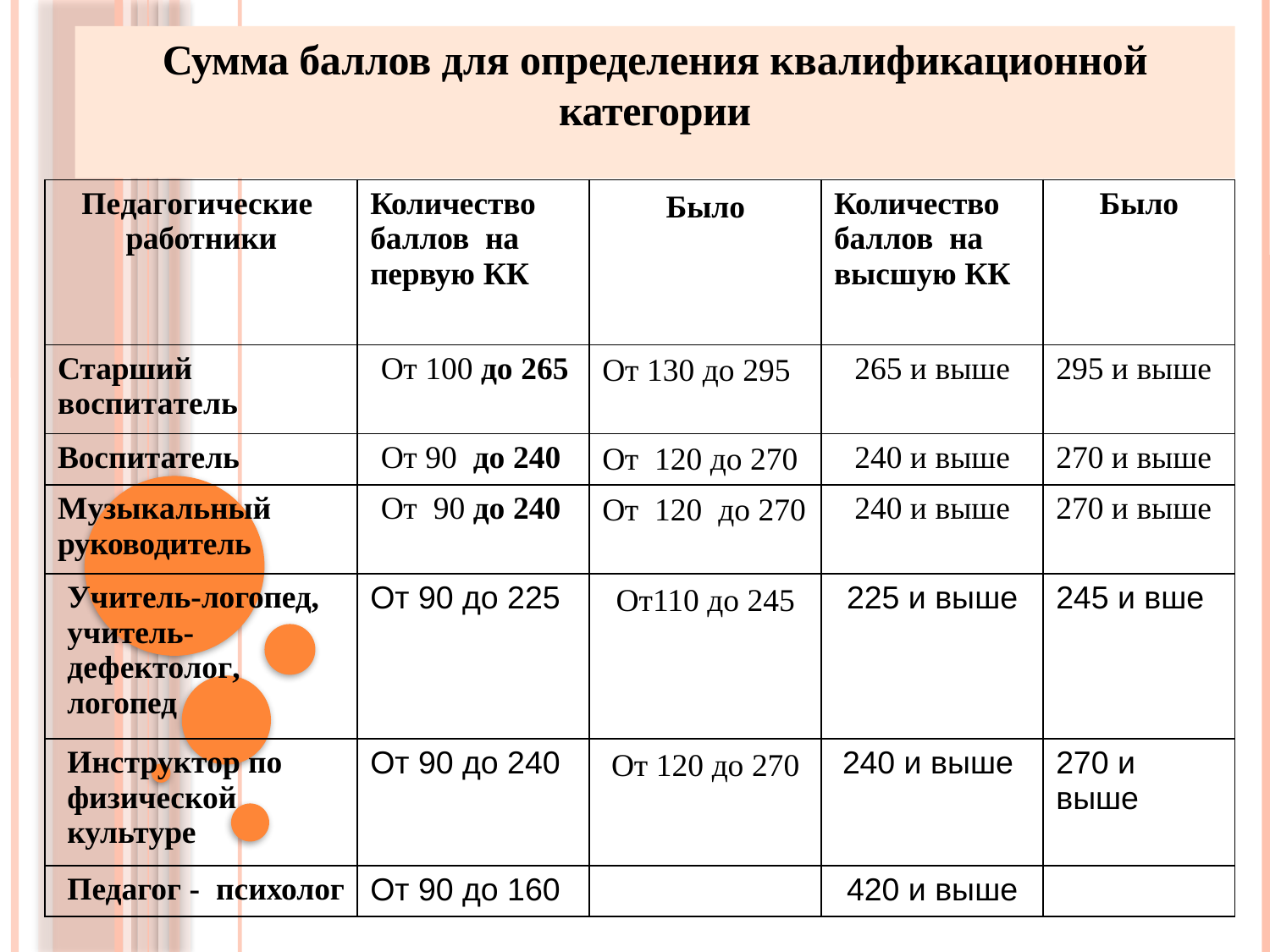

Сумма баллов для определения квалификационной категории

| Педагогические работники | Количество баллов на первую КК | Было | Количество баллов на высшую КК | Было |
| --- | --- | --- | --- | --- |
| Старший воспитатель | От 100 до 265 | От 130 до 295 | 265 и выше | 295 и выше |
| Воспитатель | От 90 до 240 | От 120 до 270 | 240 и выше | 270 и выше |
| Музыкальный руководитель | От 90 до 240 | От 120 до 270 | 240 и выше | 270 и выше |
| Учитель-логопед, учитель-дефектолог, логопед | От 90 до 225 | От110 до 245 | 225 и выше | 245 и вше |
| Инструктор по физической культуре | От 90 до 240 | От 120 до 270 | 240 и выше | 270 и выше |
| Педагог - психолог | От 90 до 160 |  | 420 и выше |  |